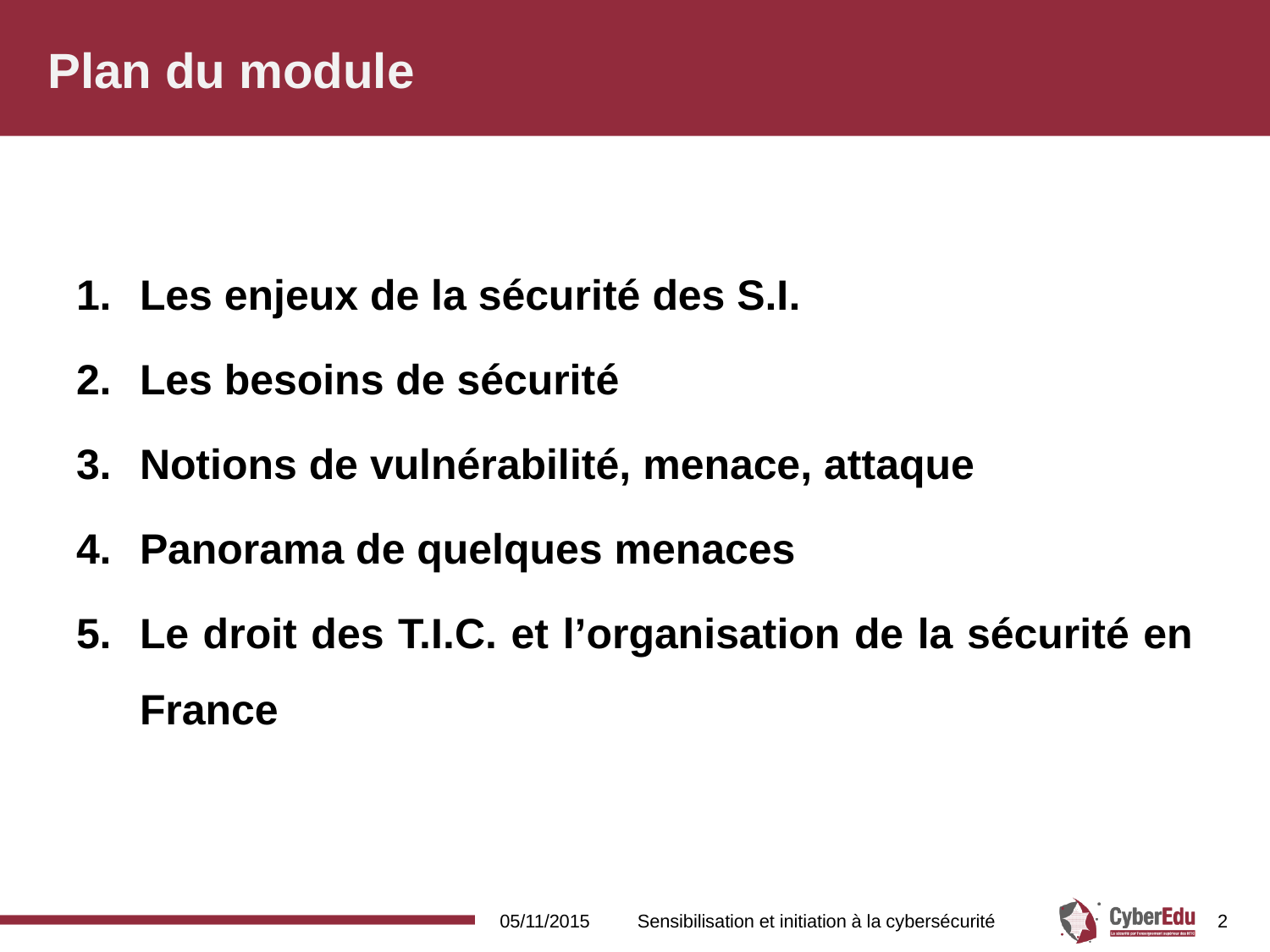

# Plan du module
Les enjeux de la sécurité des S.I.
Les besoins de sécurité
Notions de vulnérabilité, menace, attaque
Panorama de quelques menaces
Le droit des T.I.C. et l’organisation de la sécurité en France

05/11/2015
Sensibilisation et initiation à la cybersécurité
2